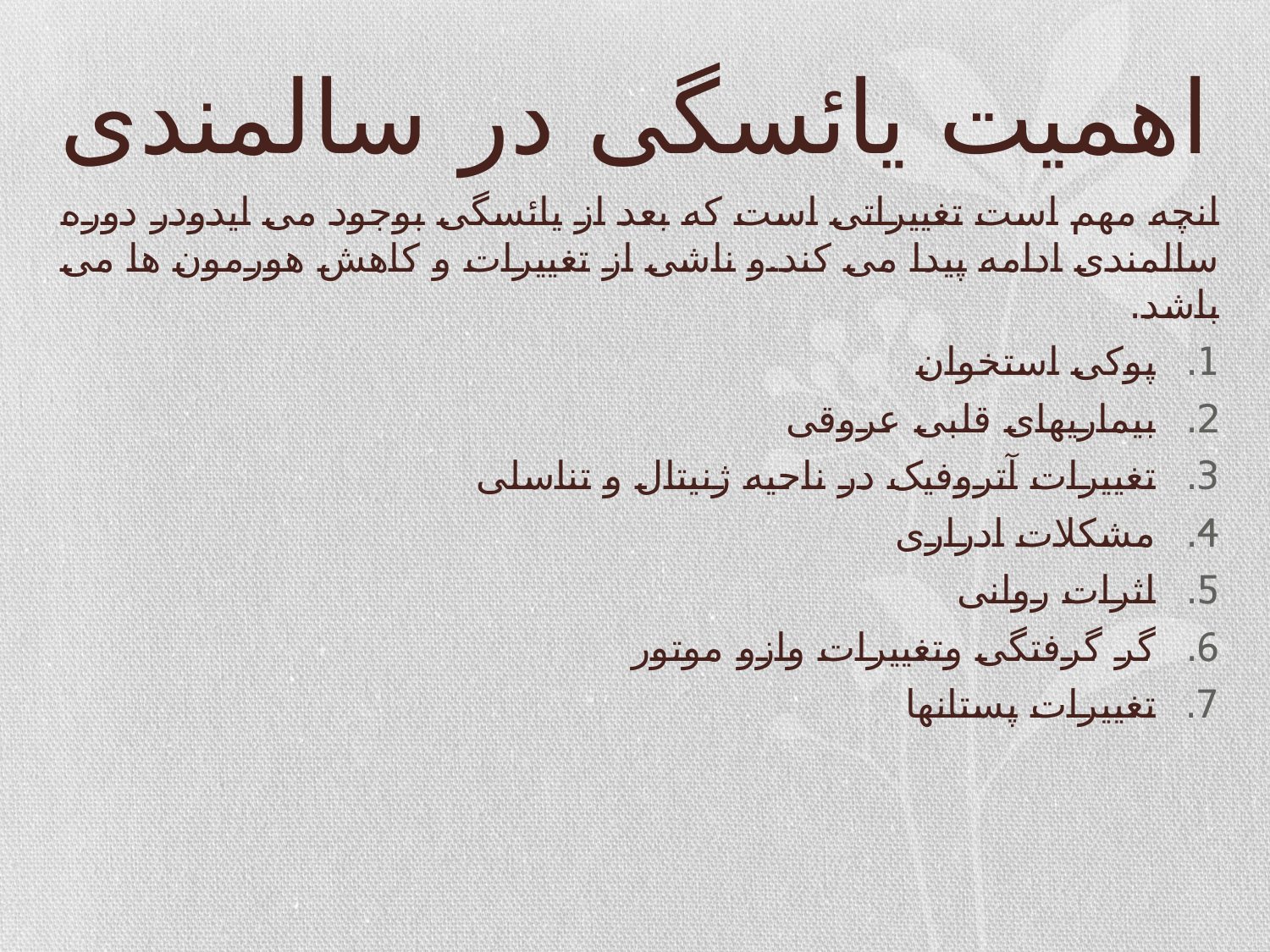

# اهمیت یائسگی در سالمندی
انچه مهم است تغییراتی است که بعد از یائسگی بوجود می ایدودر دوره سالمندی ادامه پیدا می کند.و ناشی از تغییرات و کاهش هورمون ها می باشد.
پوکی استخوان
بیماریهای قلبی عروقی
تغییرات آتروفیک در ناحیه ژنیتال و تناسلی
مشکلات ادراری
اثرات روانی
گر گرفتگی وتغییرات وازو موتور
تغییرات پستانها